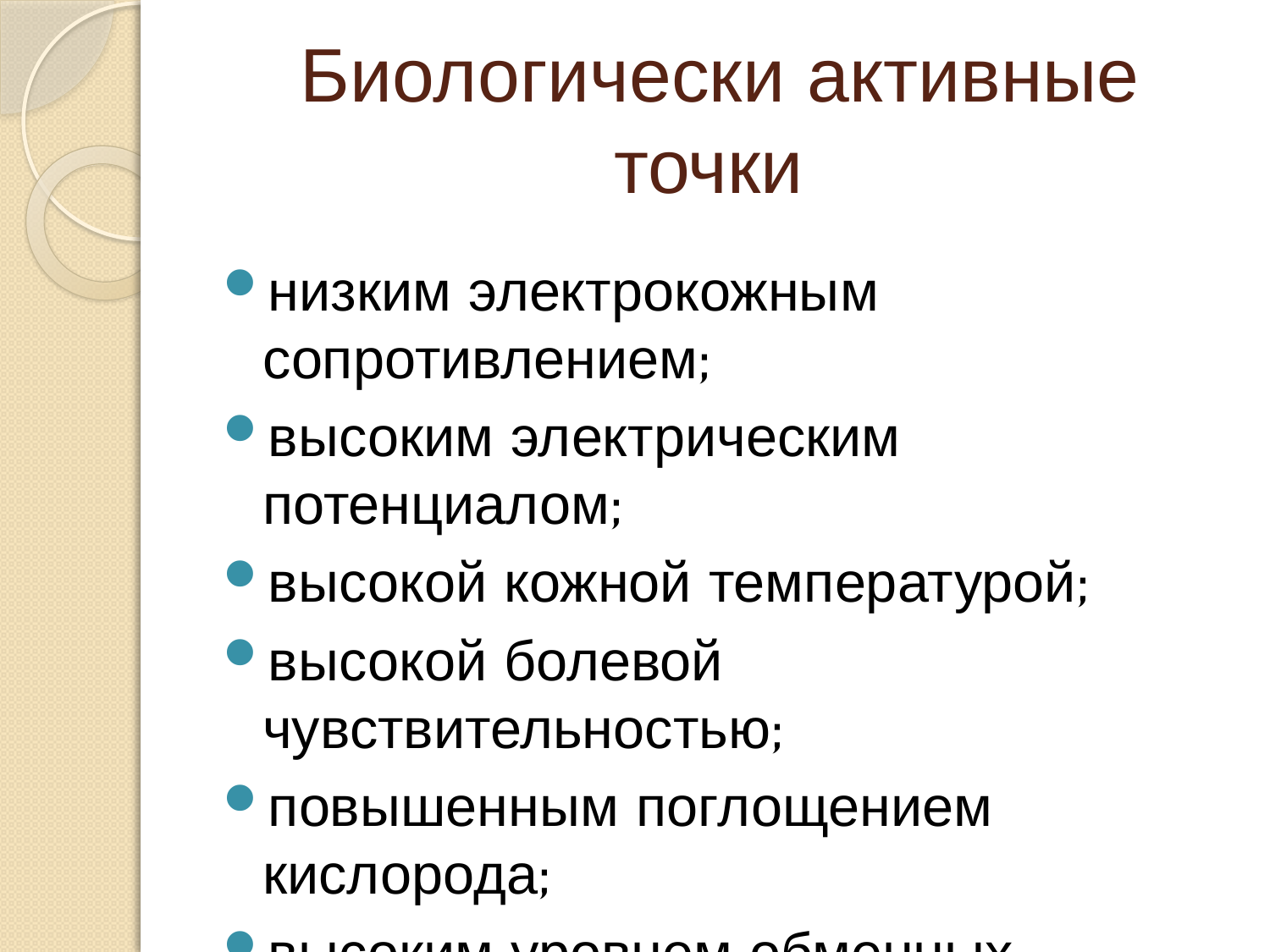

# Биологически активные точки
низким электрокожным сопротивлением;
высоким электрическим потенциалом;
высокой кожной температурой;
высокой болевой чувствительностью;
повышенным поглощением кислорода;
высоким уровнем обменных процессов.